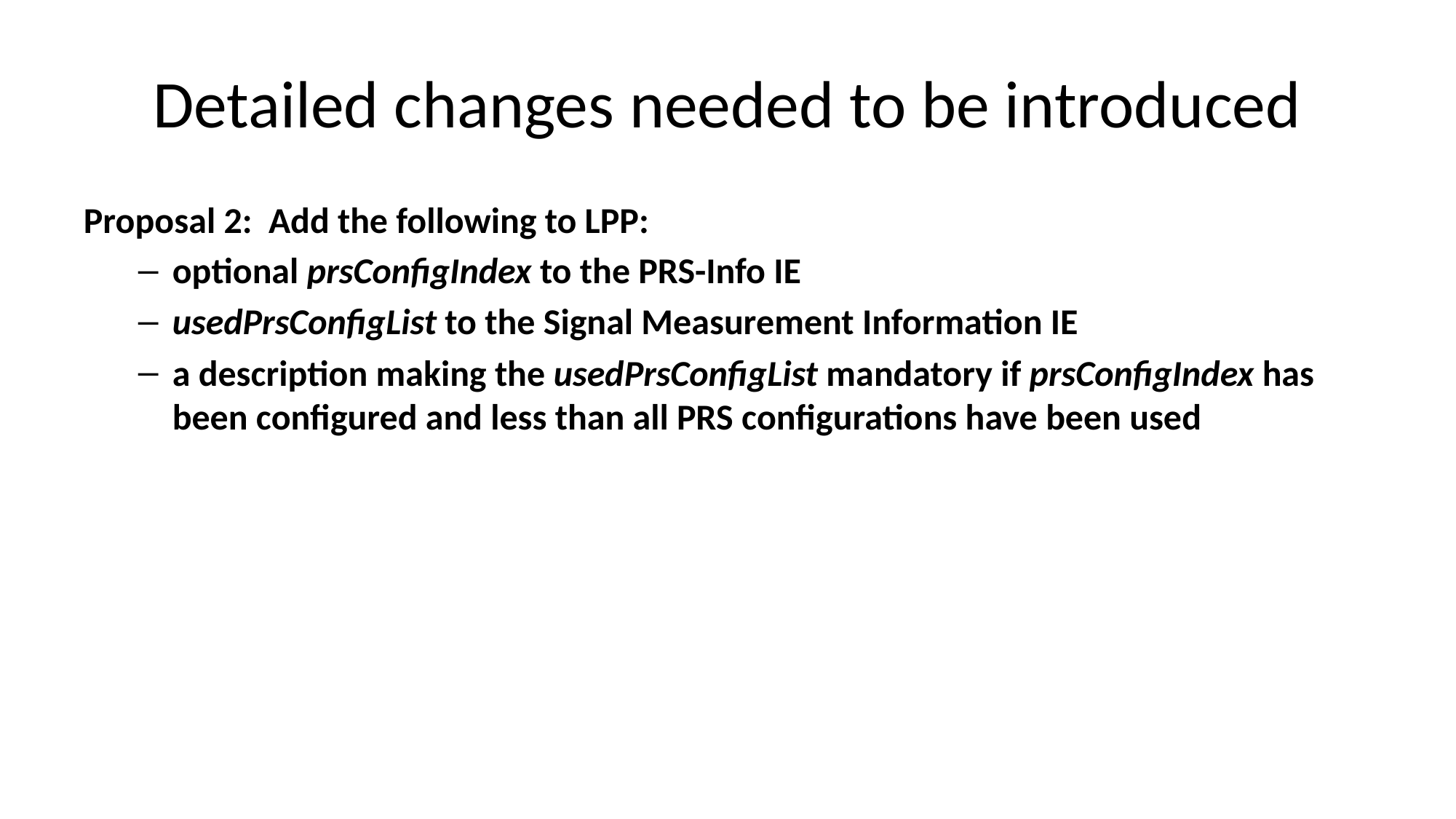

# Detailed changes needed to be introduced
Proposal 2:  Add the following to LPP:
optional prsConfigIndex to the PRS-Info IE
usedPrsConfigList to the Signal Measurement Information IE
a description making the usedPrsConfigList mandatory if prsConfigIndex has been configured and less than all PRS configurations have been used